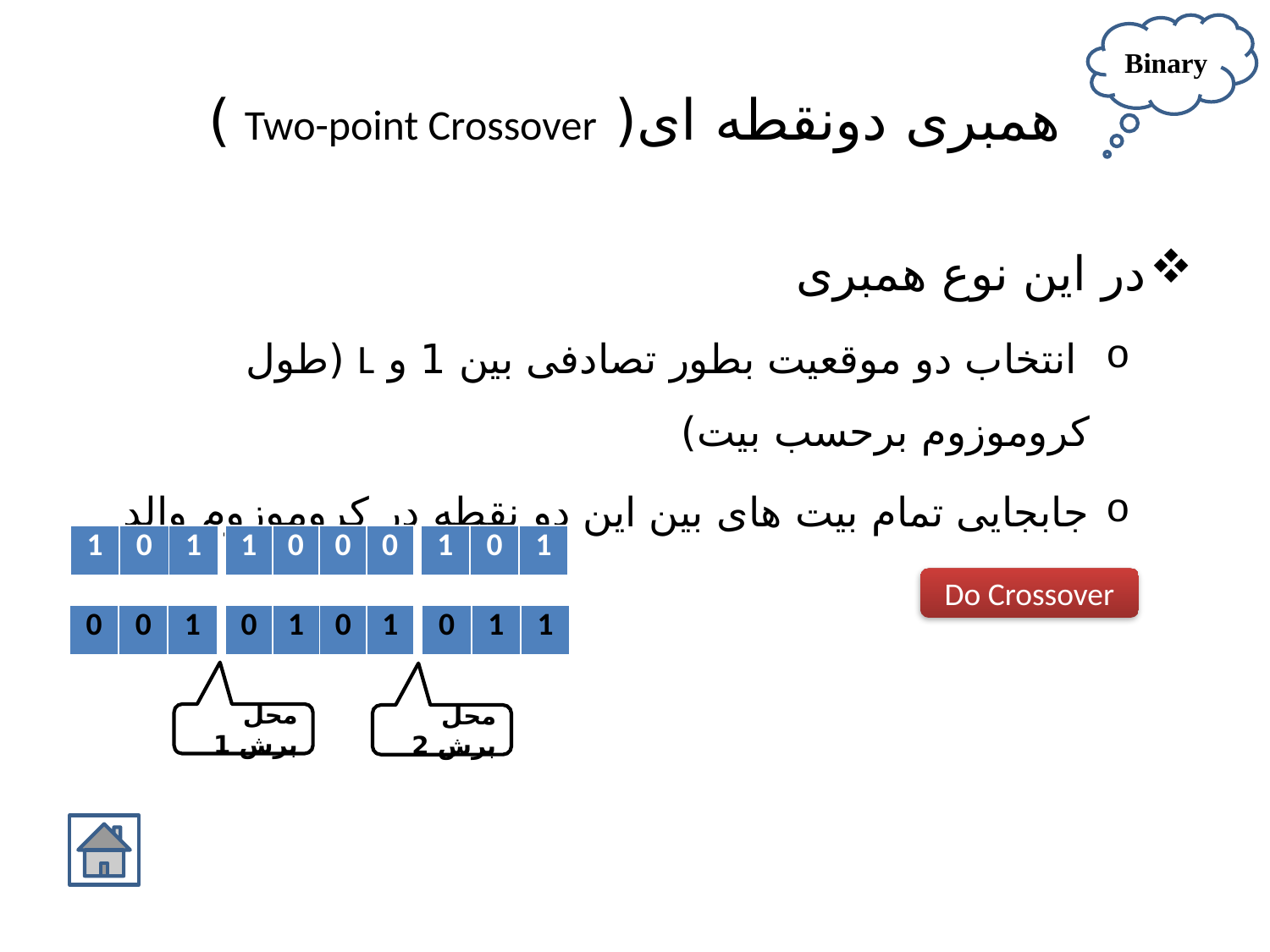

Binary
# همبری دونقطه ای( Two-point Crossover )
در این نوع همبری
 انتخاب دو موقعیت بطور تصادفی بین 1 و L (طول کروموزوم برحسب بیت)
جابجایی تمام بیت های بین این دو نقطه در کروموزوم والد

| 1 | 0 | 1 |
| --- | --- | --- |
| 1 | 0 | 0 | 0 |
| --- | --- | --- | --- |
| 1 | 0 | 1 |
| --- | --- | --- |
Do Crossover
| 0 | 0 | 1 |
| --- | --- | --- |
| 0 | 1 | 1 |
| --- | --- | --- |
| 0 | 1 | 0 | 1 |
| --- | --- | --- | --- |
محل برش 1
محل برش 2